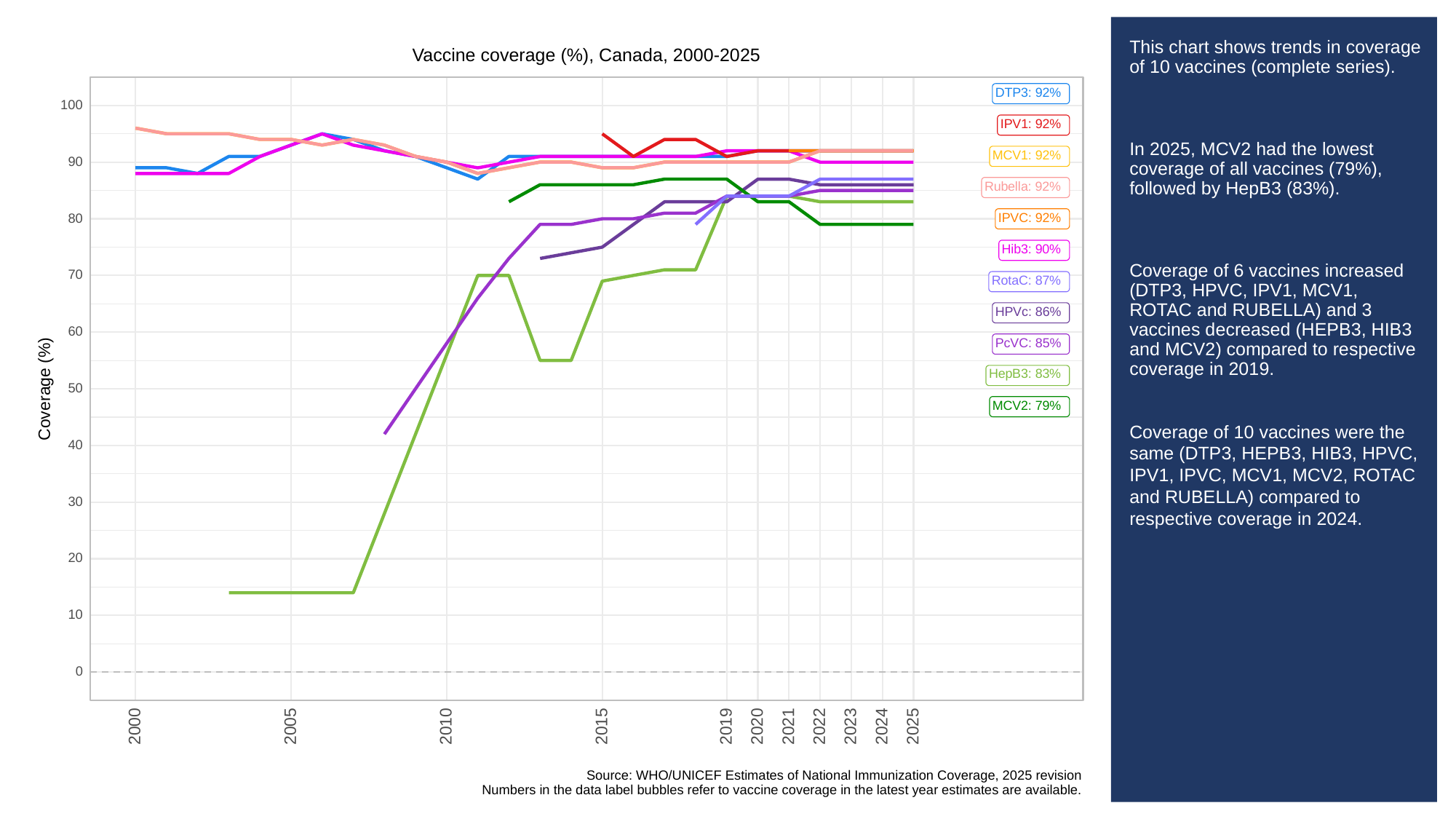

# This chart shows trends in coverage of 10 vaccines (complete series).

In 2025, MCV2 had the lowest coverage of all vaccines (79%), followed by HepB3 (83%).

Coverage of 6 vaccines increased (DTP3, HPVC, IPV1, MCV1, ROTAC and RUBELLA) and 3 vaccines decreased (HEPB3, HIB3 and MCV2) compared to respective coverage in 2019.

Coverage of 10 vaccines were the same (DTP3, HEPB3, HIB3, HPVC, IPV1, IPVC, MCV1, MCV2, ROTAC and RUBELLA) compared to respective coverage in 2024.

Vaccine coverage (%), Canada, 2000-2025

DTP3: 92%

100

IPV1: 92%

MCV1: 92%

90

Rubella: 92%

IPVC: 92%
80

Hib3: 90%

70

RotaC: 87%

HPVc: 86%
60

PcVC: 85%

HepB3: 83%
Coverage (%)
50

MCV2: 79%

40

30

20

10

0

2023
2000
2005
2010
2015
2019
2020
2021
2022
2024
2025
Source: WHO/UNICEF Estimates of National Immunization Coverage, 2025 revision
Numbers in the data label bubbles refer to vaccine coverage in the latest year estimates are available.